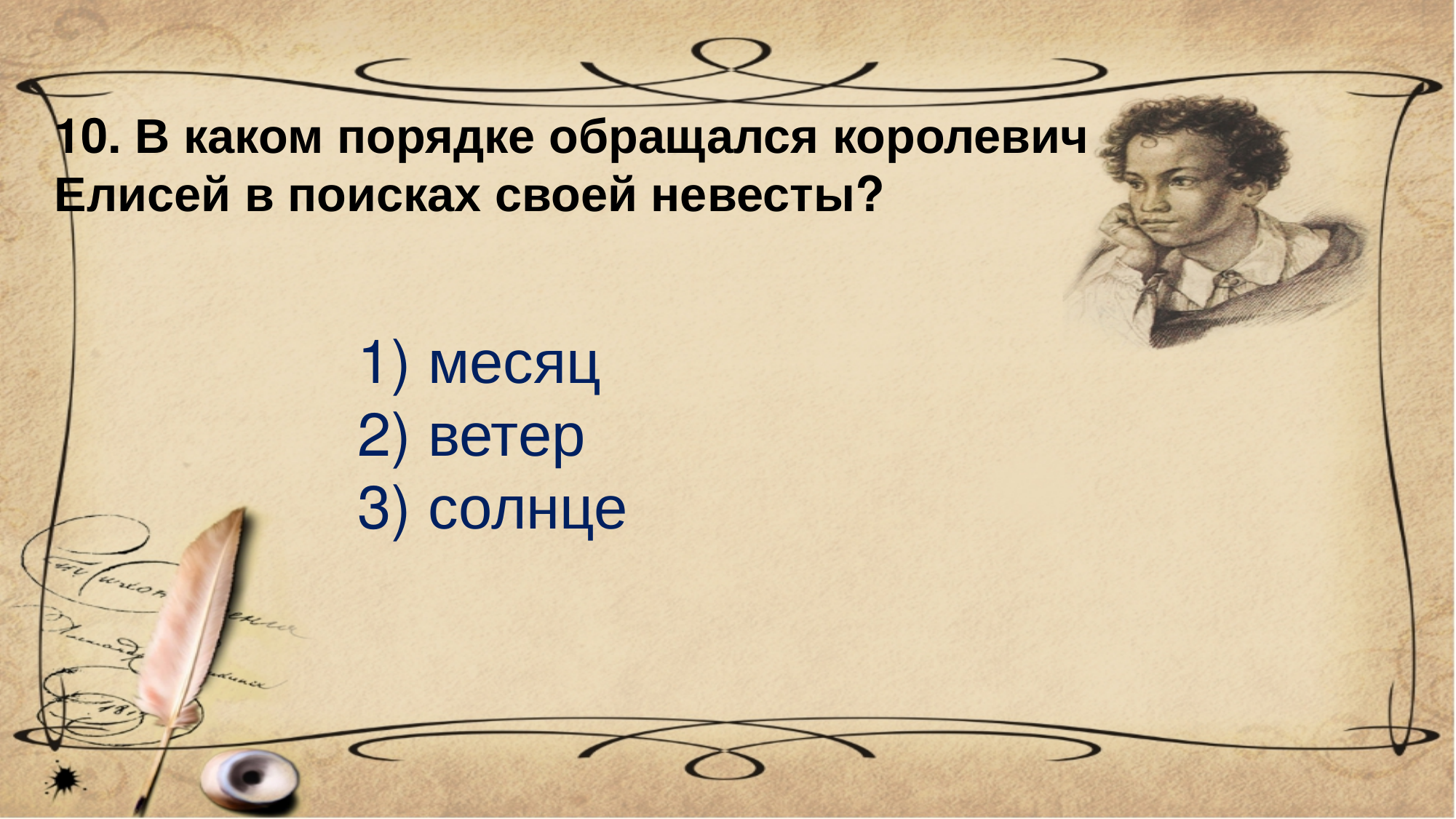

10. В каком порядке обращался королевич Елисей в поисках своей невесты?
1) месяц
2) ветер
3) солнце